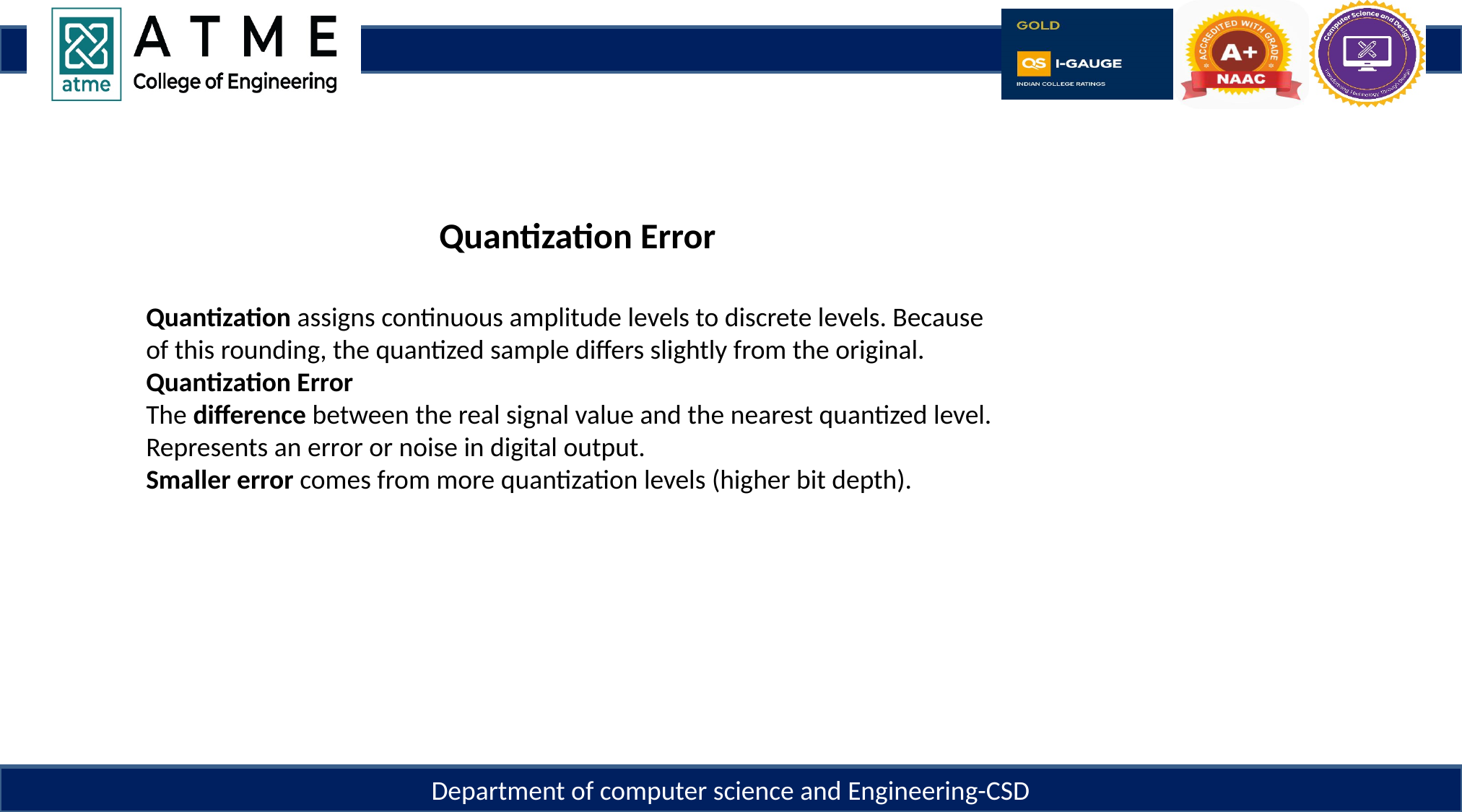

Quantization Error

Quantization assigns continuous amplitude levels to discrete levels. Because of this rounding, the quantized sample differs slightly from the original.
Quantization Error
The difference between the real signal value and the nearest quantized level.
Represents an error or noise in digital output.
Smaller error comes from more quantization levels (higher bit depth).

Department of computer science and Engineering-CSD